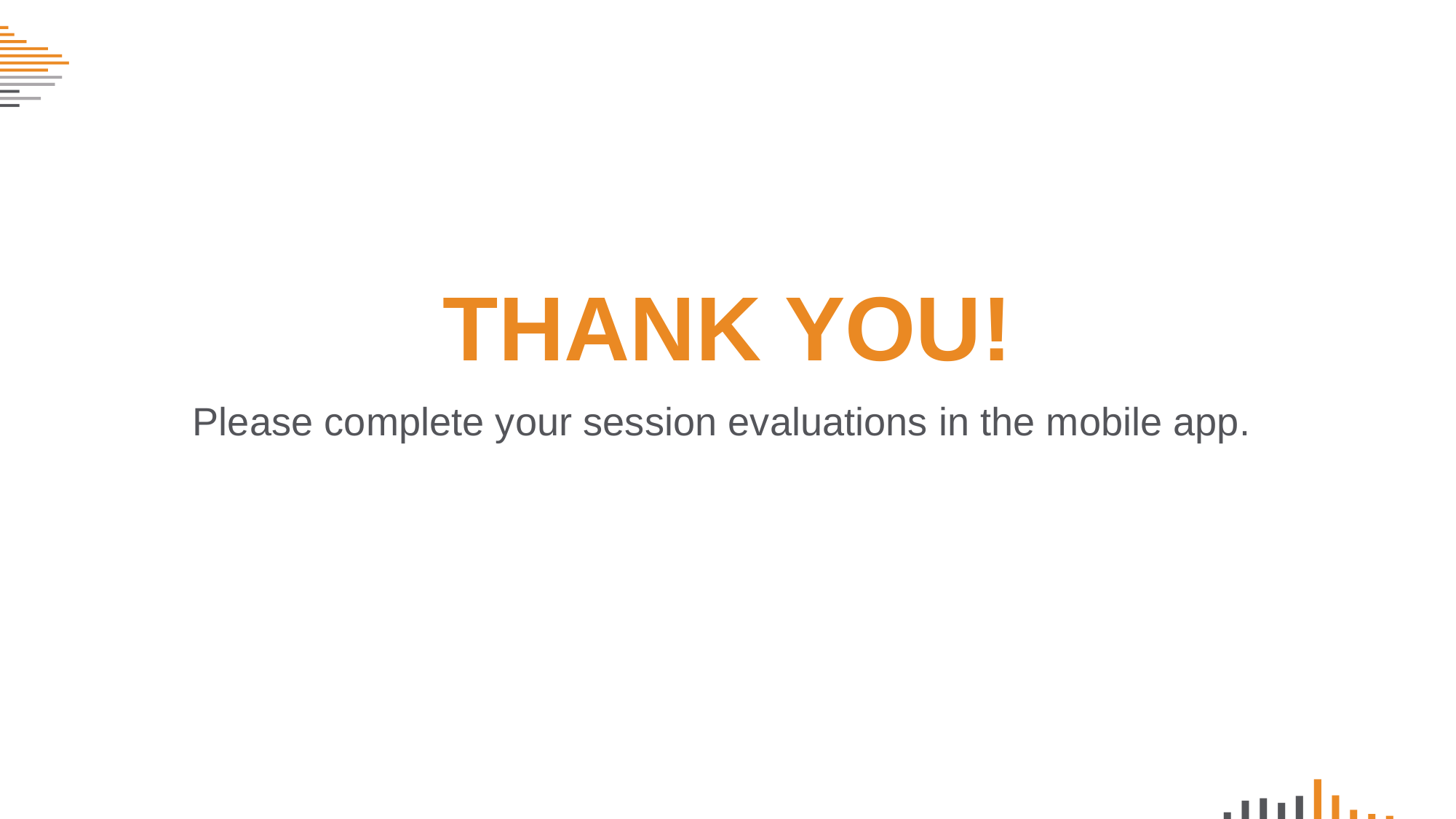

# THANK YOU!
Please complete your session evaluations in the mobile app.